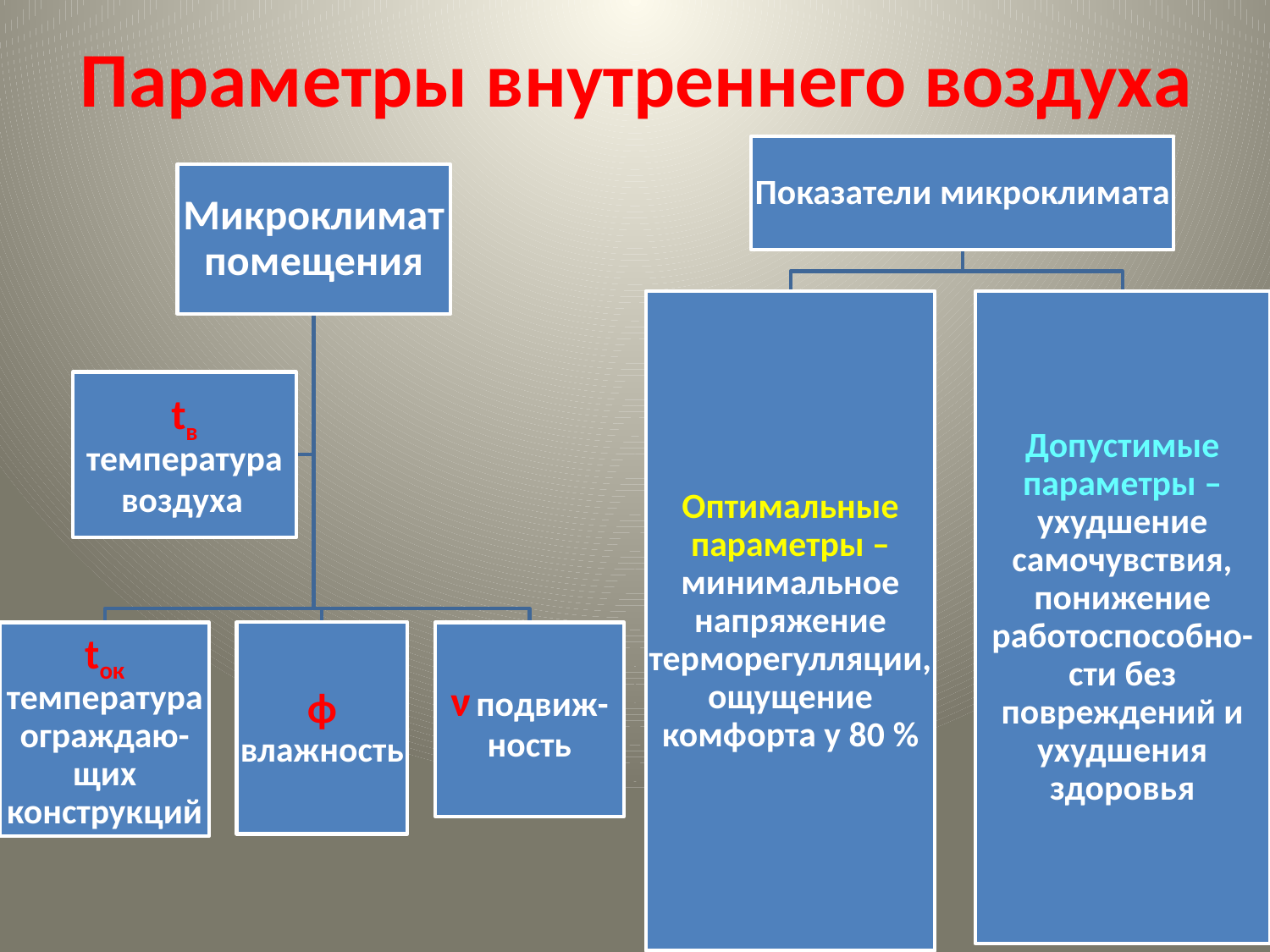

# Параметры внутреннего воздуха
Микроклимат помещения
tок температура ограждаю-щих конструкций
ϕ влажность
ν подвиж-ность
tв температура воздуха
Показатели микроклимата
Оптимальные параметры – минимальное напряжение терморегулляции, ощущение комфорта у 80 %
Допустимые параметры – ухудшение самочувствия, понижение работоспособно-сти без повреждений и ухудшения здоровья